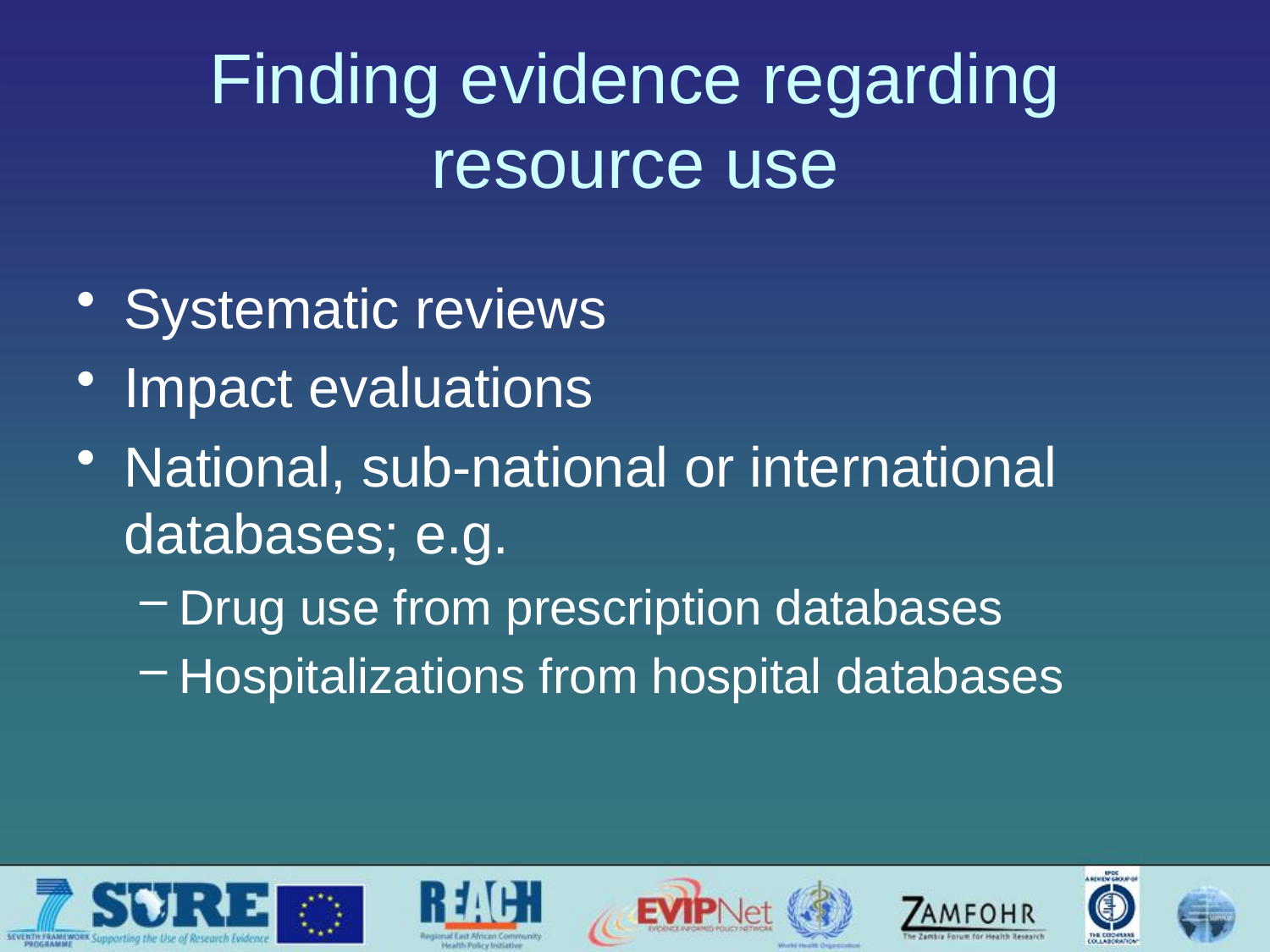

# Finding evidence regarding resource use
Systematic reviews
Impact evaluations
National, sub-national or international databases; e.g.
Drug use from prescription databases
Hospitalizations from hospital databases